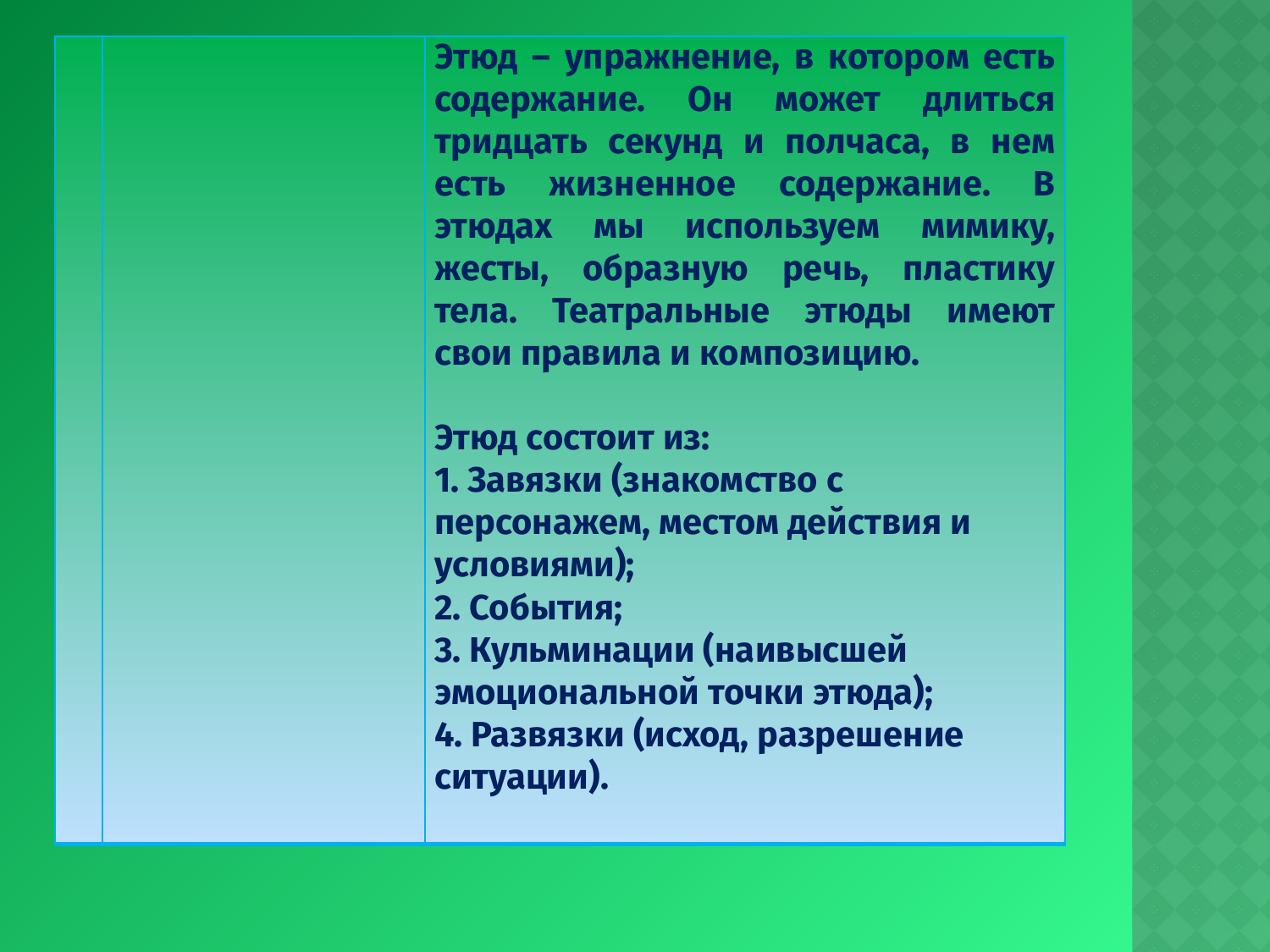

|  |  | Этюд – упражнение, в котором есть содержание. Он может длиться тридцать секунд и полчаса, в нем есть жизненное содержание. В этюдах мы используем мимику, жесты, образную речь, пластику тела. Театральные этюды имеют свои правила и композицию. Этюд состоит из: 1. Завязки (знакомство с персонажем, местом действия и условиями); 2. События; 3. Кульминации (наивысшей эмоциональной точки этюда); 4. Развязки (исход, разрешение ситуации). |
| --- | --- | --- |